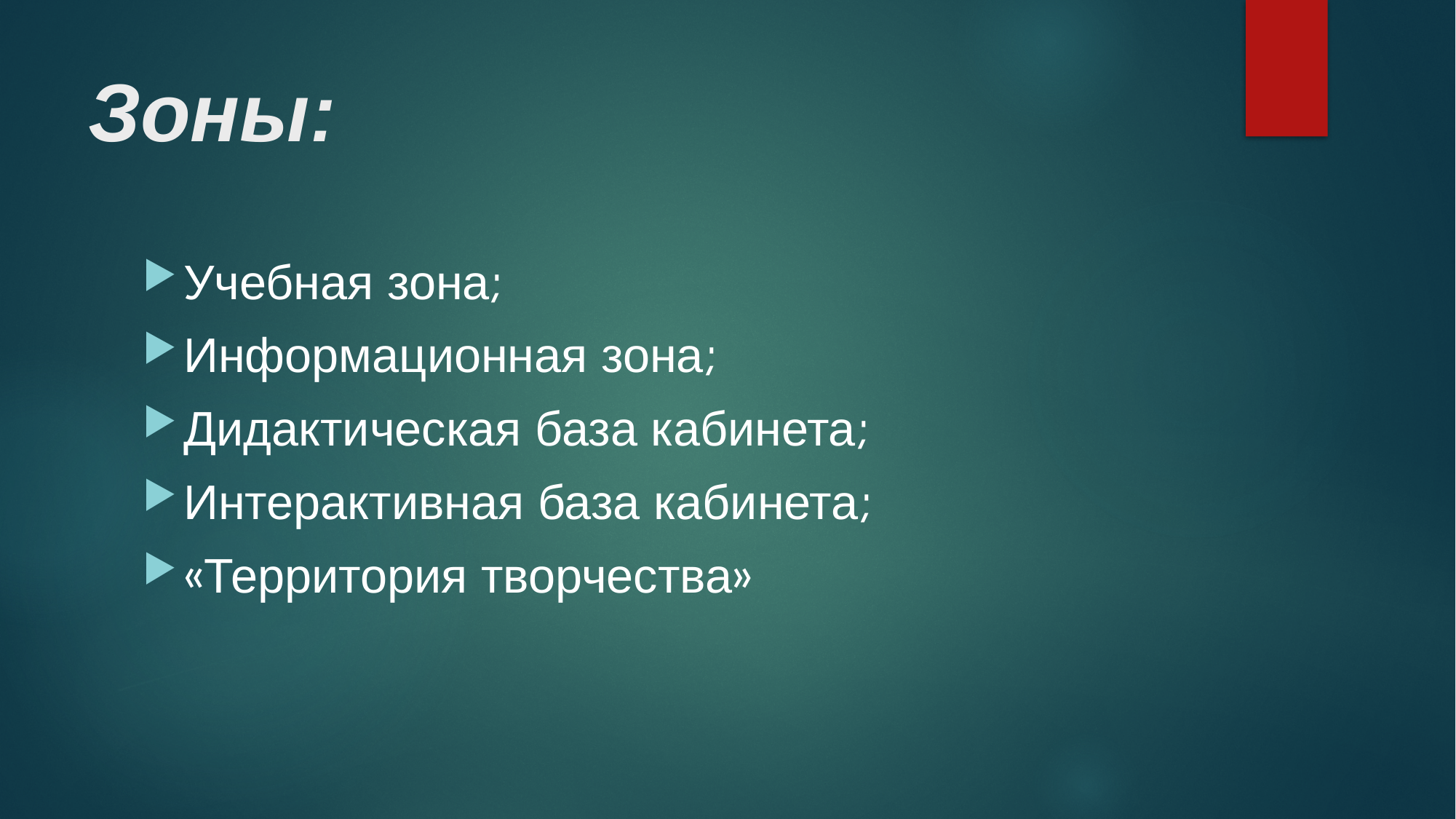

# Зоны:
Учебная зона;
Информационная зона;
Дидактическая база кабинета;
Интерактивная база кабинета;
«Территория творчества»